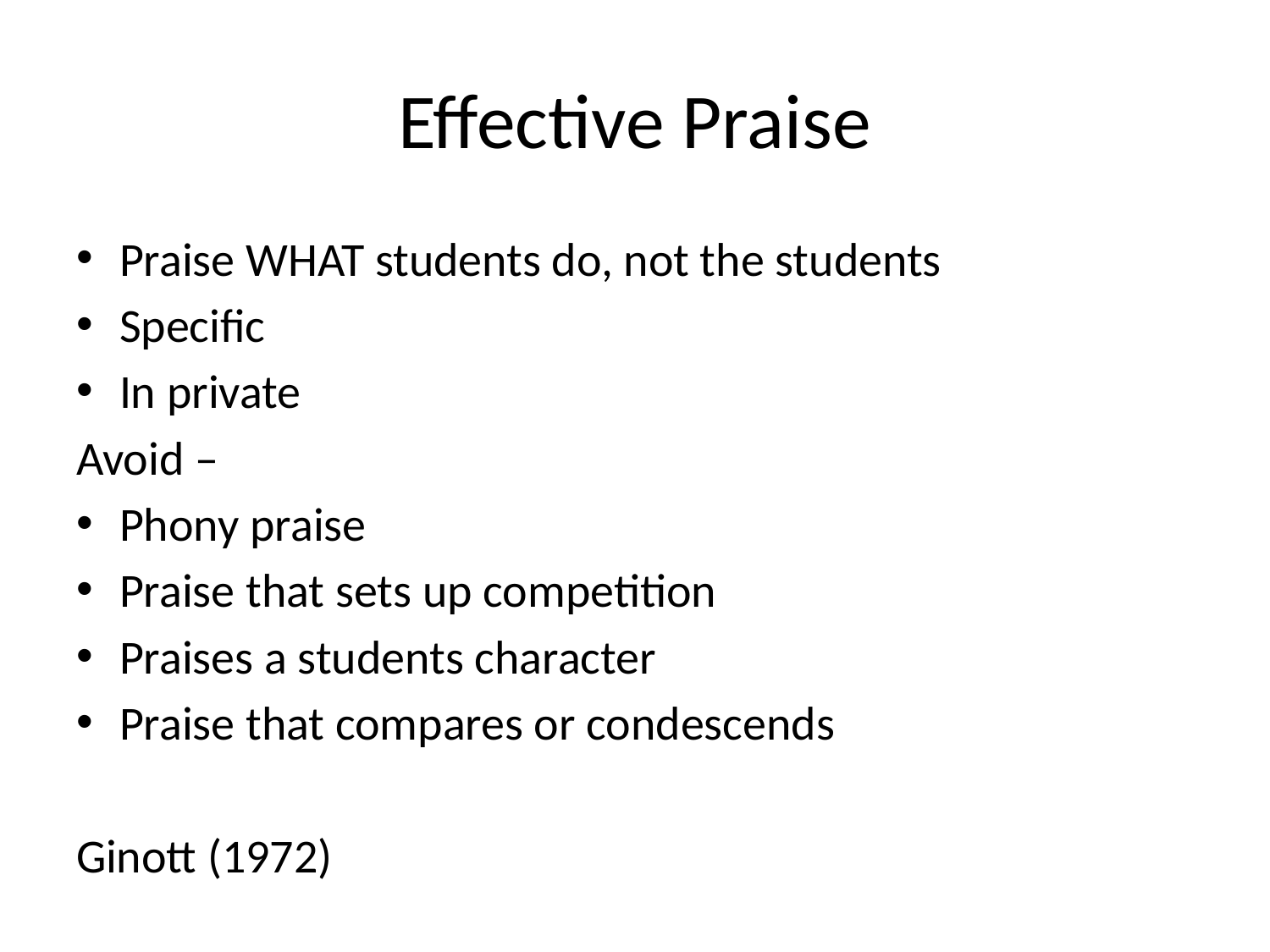

# Effective Praise
Praise WHAT students do, not the students
Specific
In private
Avoid –
Phony praise
Praise that sets up competition
Praises a students character
Praise that compares or condescends

Ginott (1972)